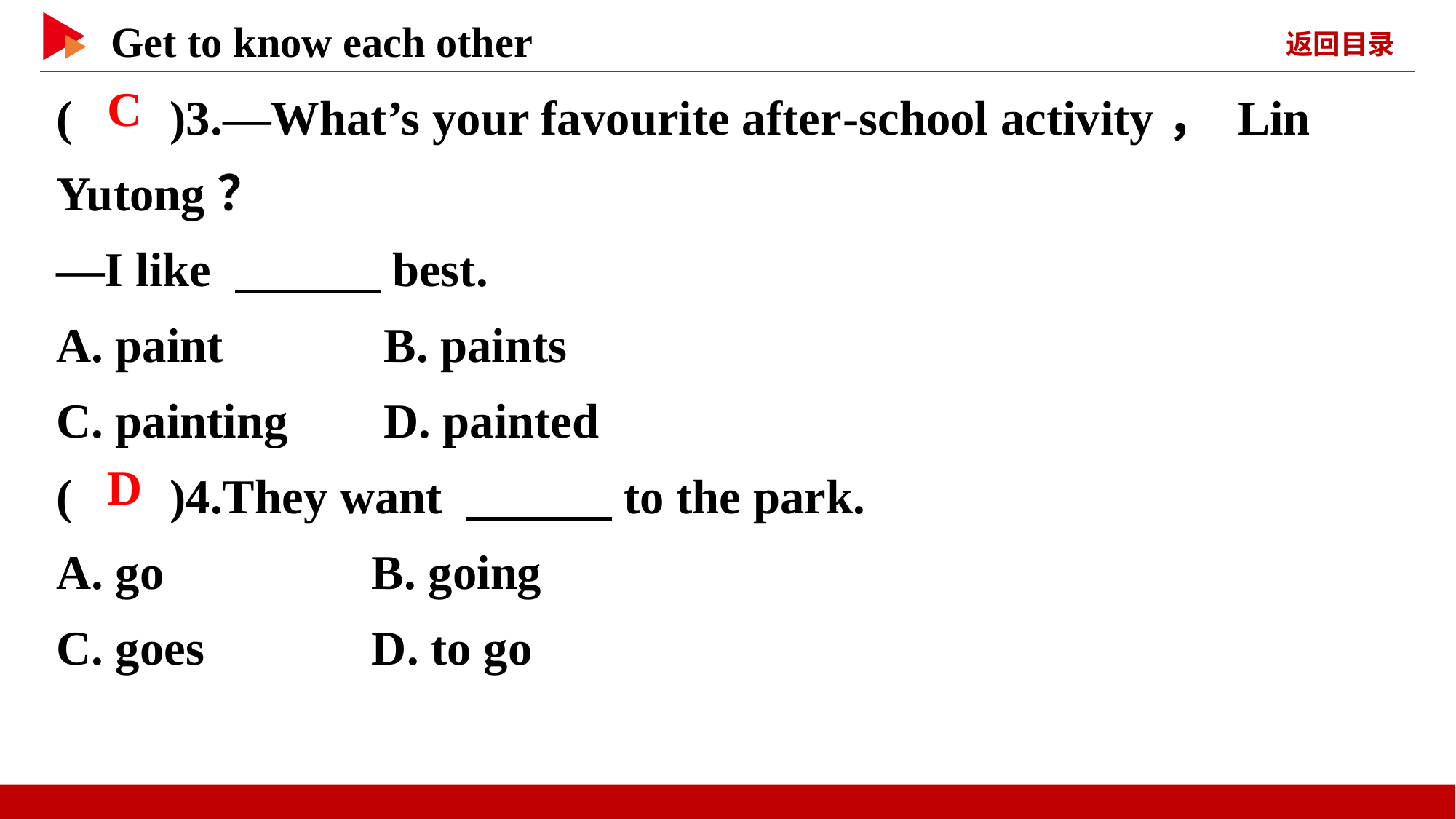

(        )3.—What’s your favourite after-school activity， Lin Yutong？
—I like 　　　best.
A. paint	         B. paints
C. painting	D. painted
(        )4.They want 　　　to the park.
A. go 	        B. going
C. goes	        D. to go

   C
   D